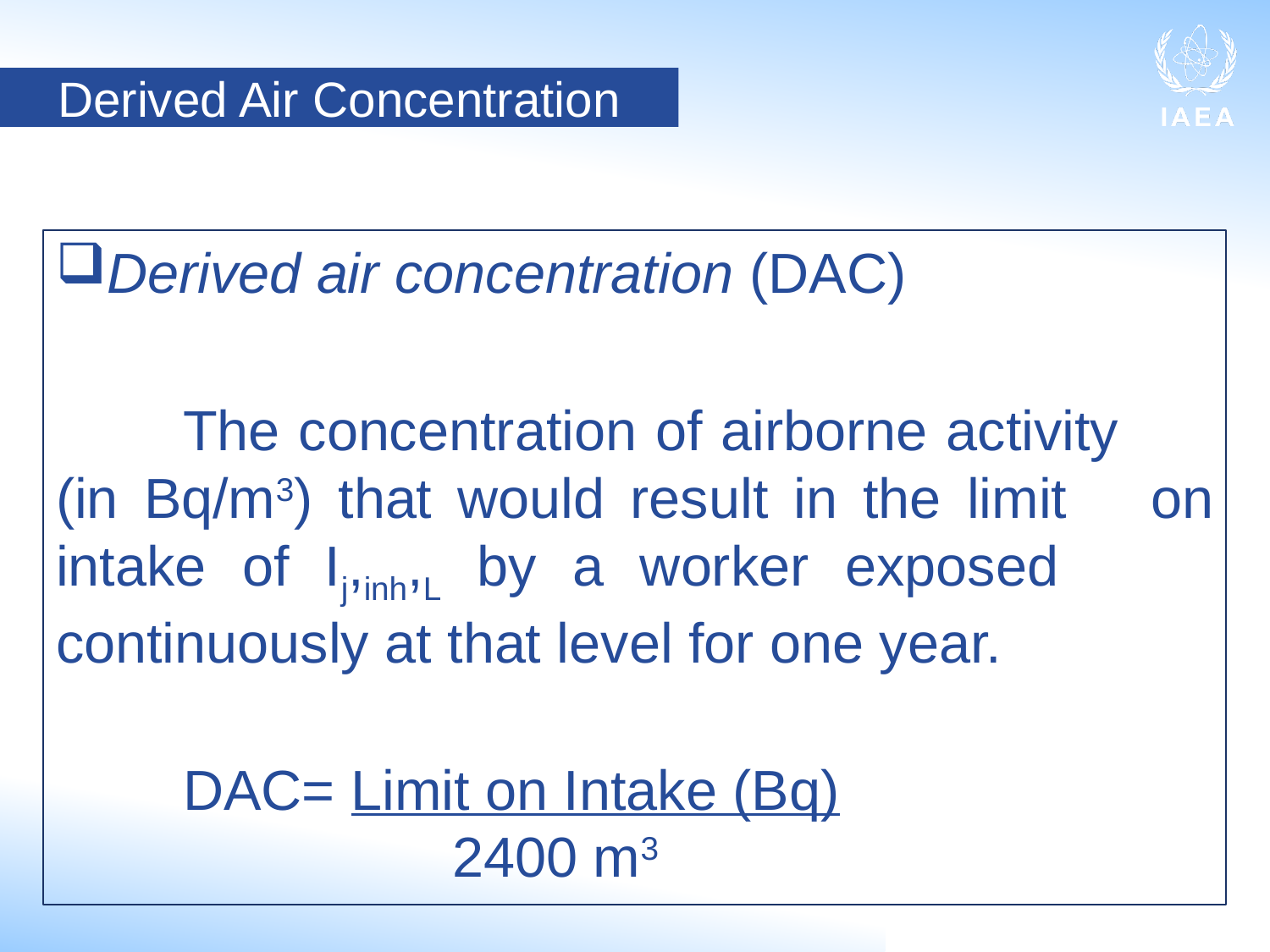

Derived Air Concentration
Derived air concentration (DAC)

	The concentration of airborne activity 	(in Bq/m3) that would result in the limit 	on intake of Ij,inh,L by a worker exposed 	continuously at that level for one year.

	DAC= Limit on Intake (Bq)
			 2400 m3